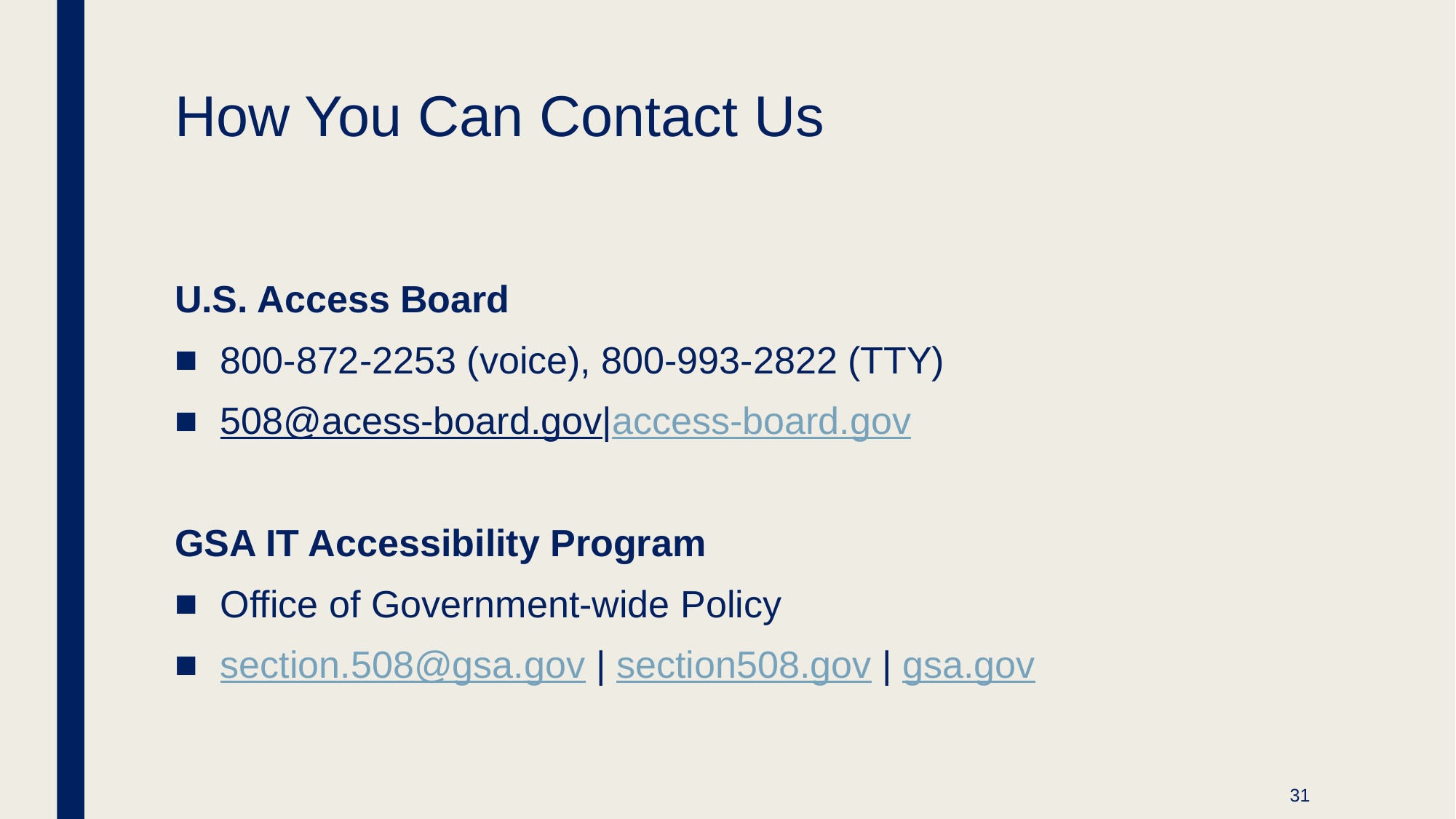

# How You Can Contact Us
U.S. Access Board
800-872-2253 (voice), 800-993-2822 (TTY)
508@acess-board.gov|access-board.gov

GSA IT Accessibility Program
Office of Government-wide Policy
section.508@gsa.gov | section508.gov | gsa.gov
31